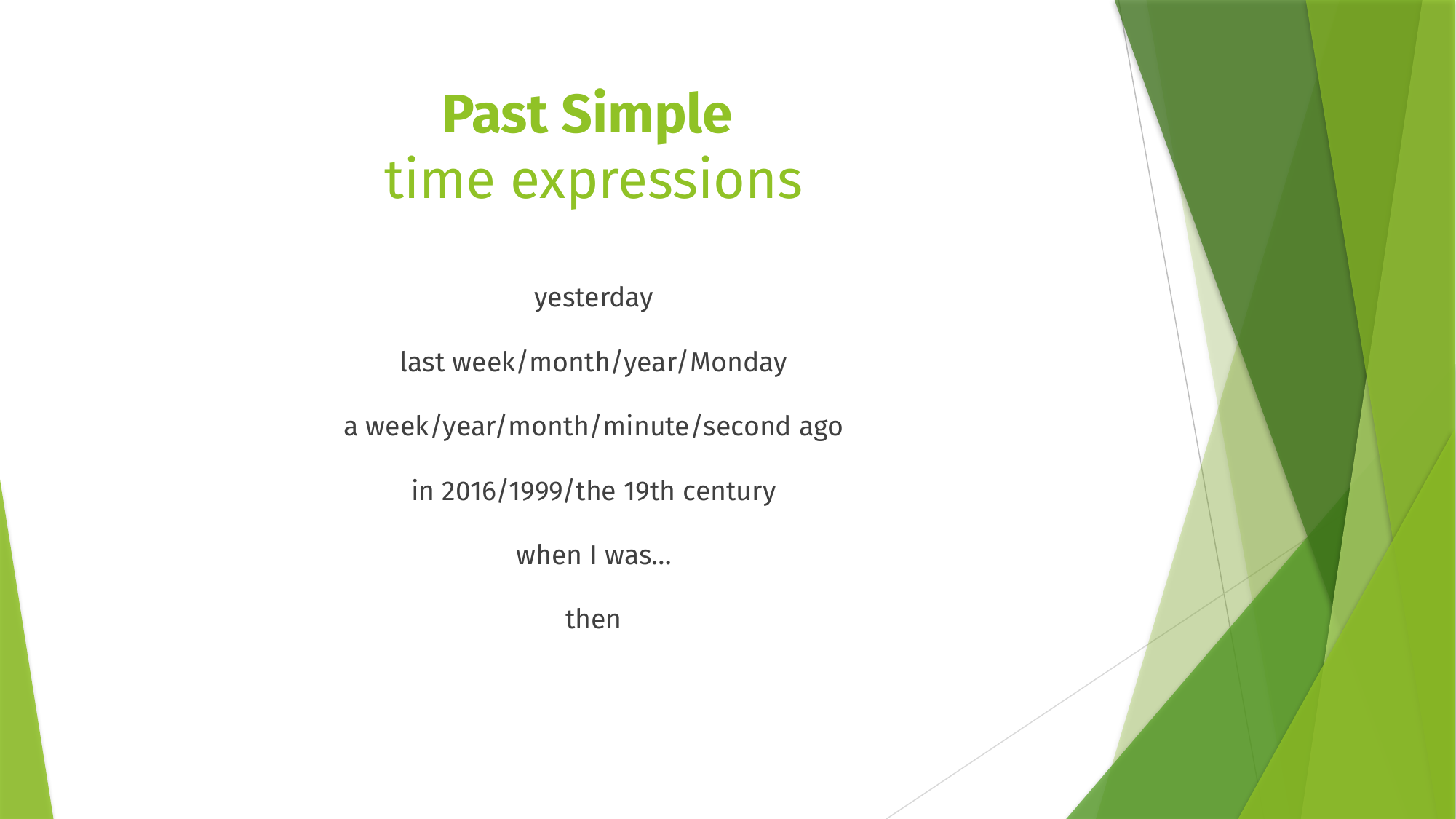

# Past Simple time expressions
yesterday
last week/month/year/Monday
a week/year/month/minute/second ago
in 2016/1999/the 19th century
when I was…
then